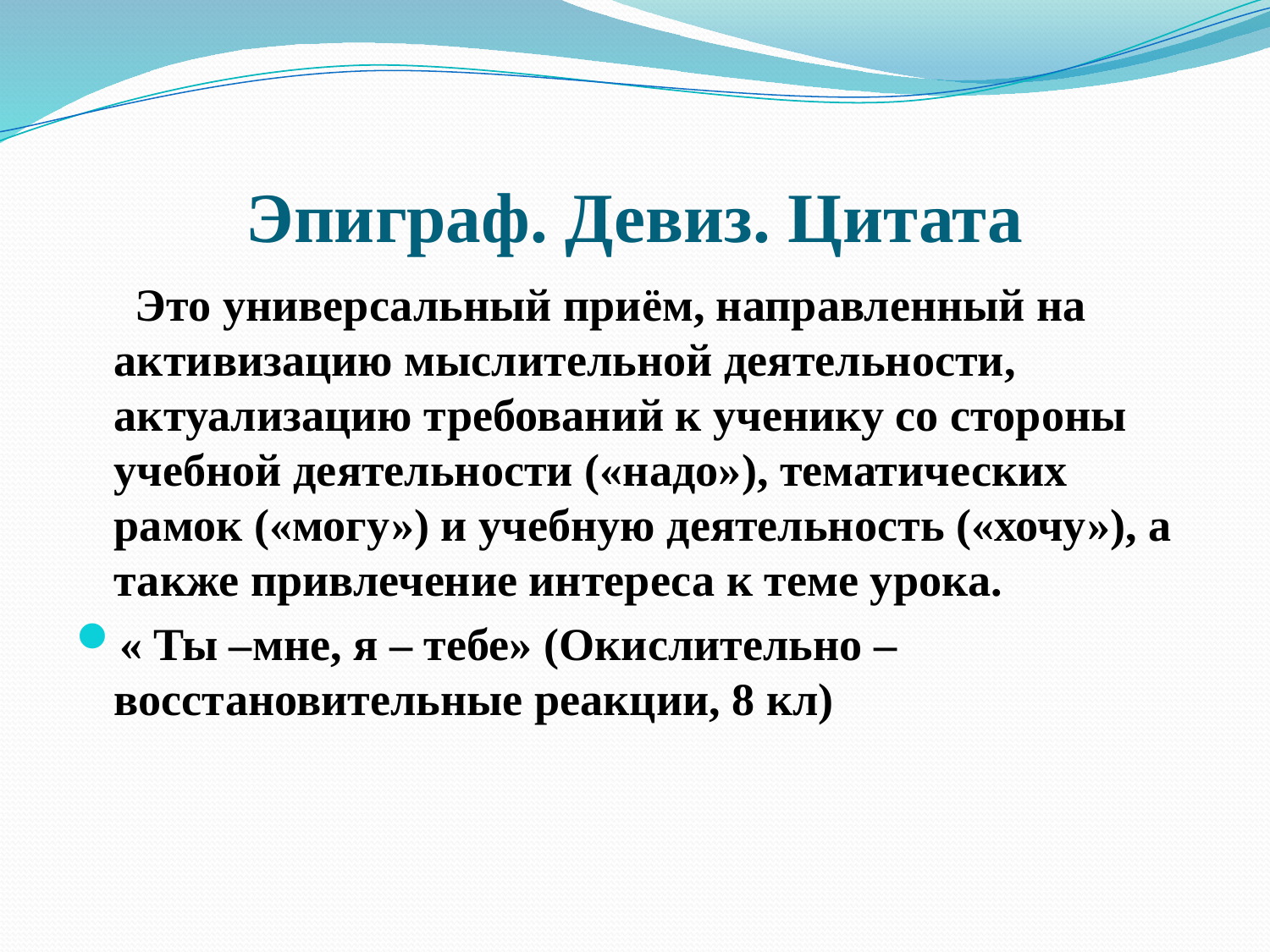

# Эпиграф. Девиз. Цитата
     Это универсальный приём, направленный на активизацию мыслительной деятельности, актуализацию требований к ученику со стороны учебной деятельности («надо»), тематических рамок («могу») и учебную деятельность («хочу»), а также привлечение интереса к теме урока.
« Ты –мне, я – тебе» (Окислительно – восстановительные реакции, 8 кл)